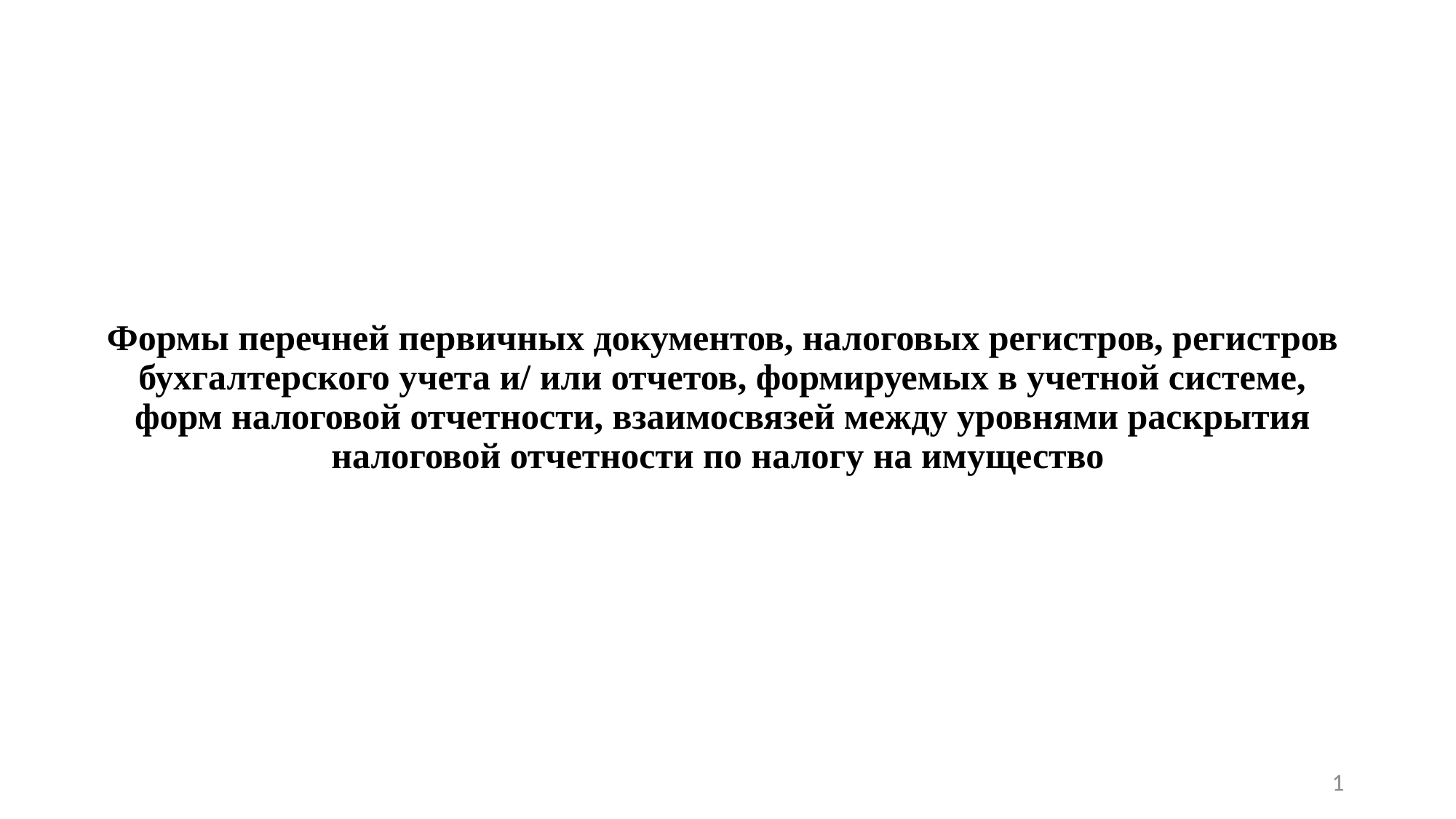

Формы перечней первичных документов, налоговых регистров, регистров бухгалтерского учета и/ или отчетов, формируемых в учетной системе, форм налоговой отчетности, взаимосвязей между уровнями раскрытия налоговой отчетности по налогу на имущество

1